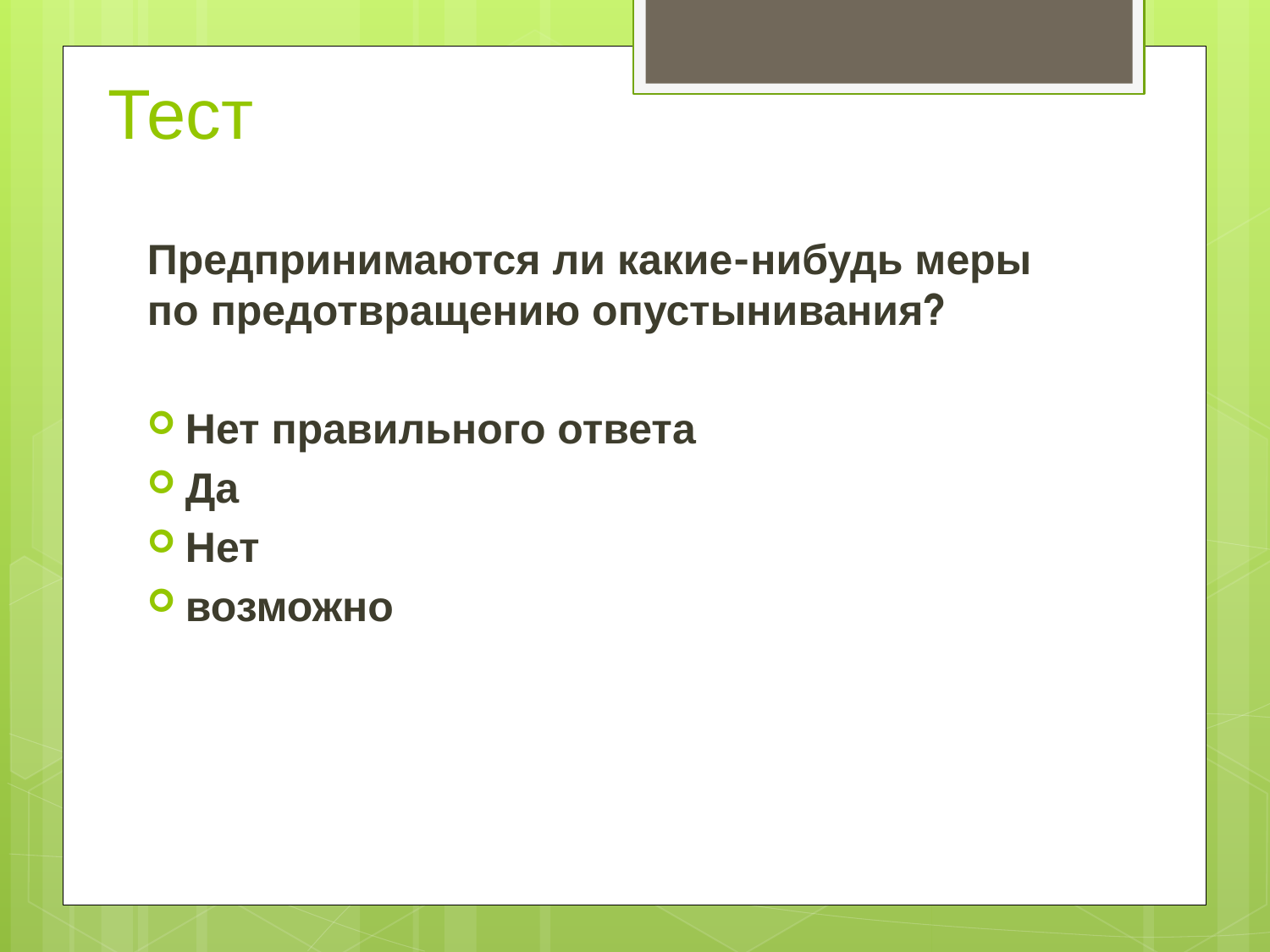

# Тест
Предпринимаются ли какие-нибудь меры по предотвращению опустынивания?

Нет правильного ответа
Да
Нет
возможно